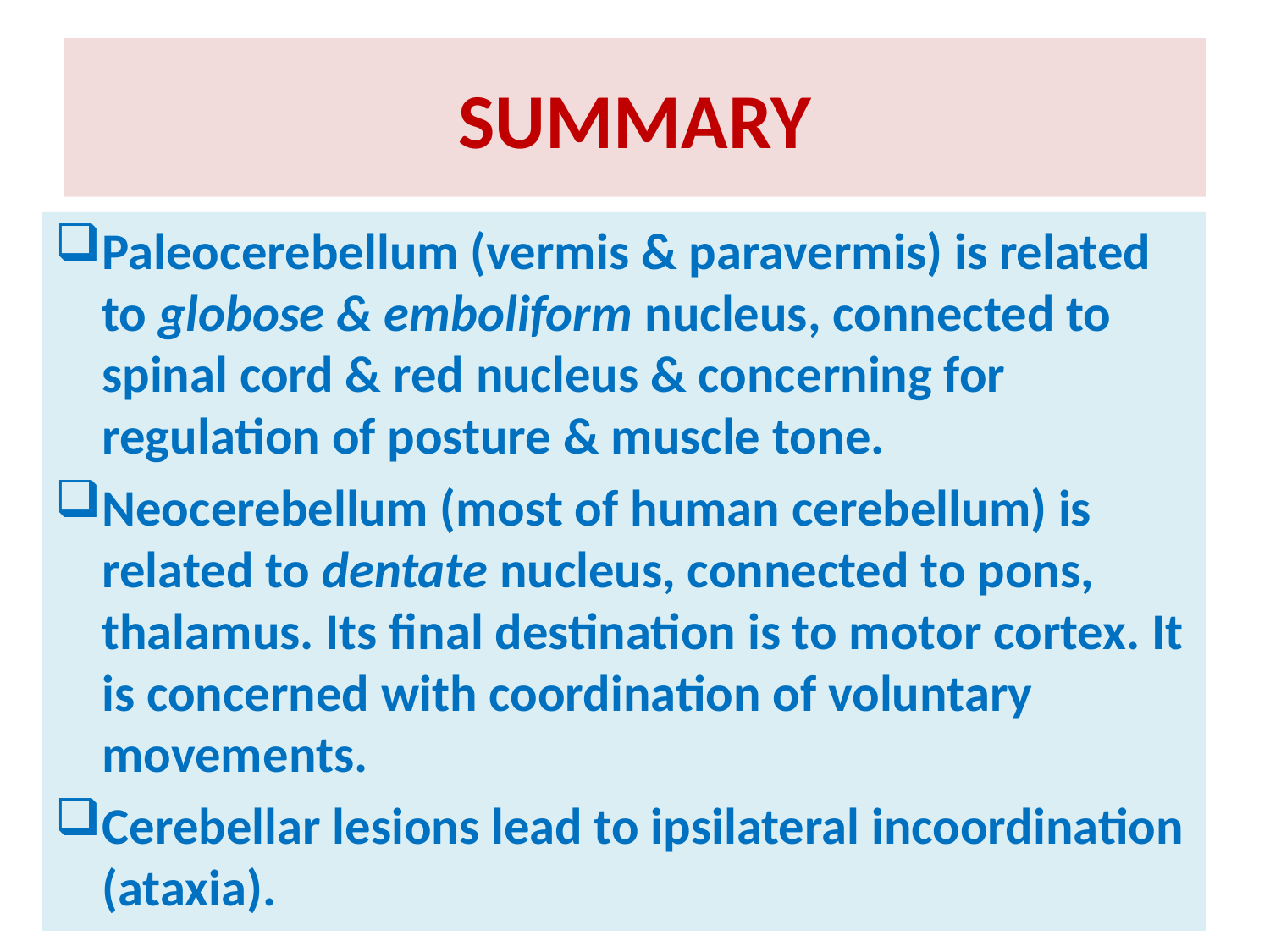

# SUMMARY
Paleocerebellum (vermis & paravermis) is related to globose & emboliform nucleus, connected to spinal cord & red nucleus & concerning for regulation of posture & muscle tone.
Neocerebellum (most of human cerebellum) is related to dentate nucleus, connected to pons, thalamus. Its final destination is to motor cortex. It is concerned with coordination of voluntary movements.
Cerebellar lesions lead to ipsilateral incoordination (ataxia).